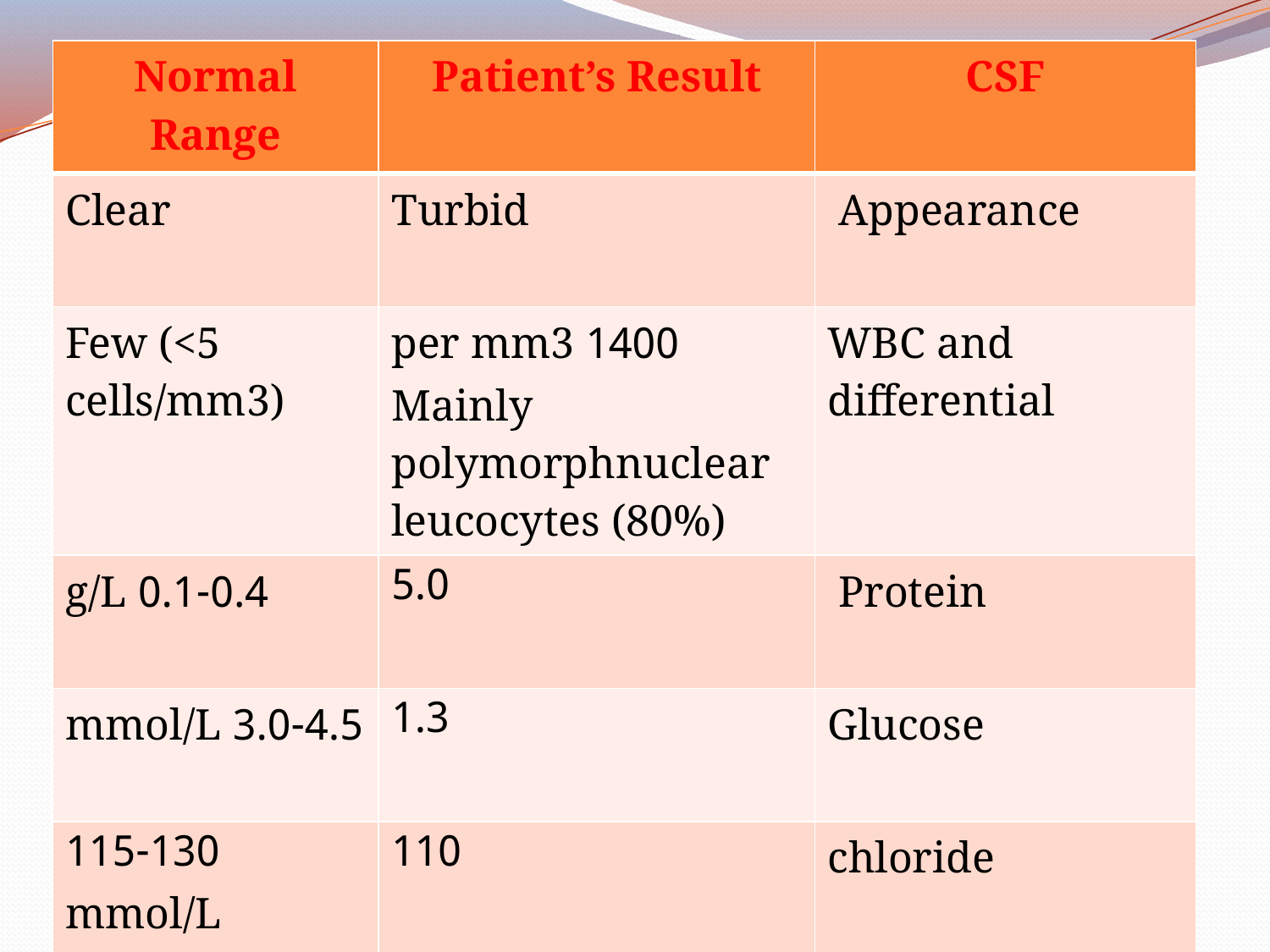

| Normal Range | Patient’s Result | CSF |
| --- | --- | --- |
| Clear | Turbid | Appearance |
| Few (<5 cells/mm3) | 1400 per mm3 Mainly polymorphnuclear leucocytes (80%) | WBC and differential |
| 0.1-0.4 g/L | 5.0 | Protein |
| 3.0-4.5 mmol/L | 1.3 | Glucose |
| 115-130 mmol/L | 110 | chloride |